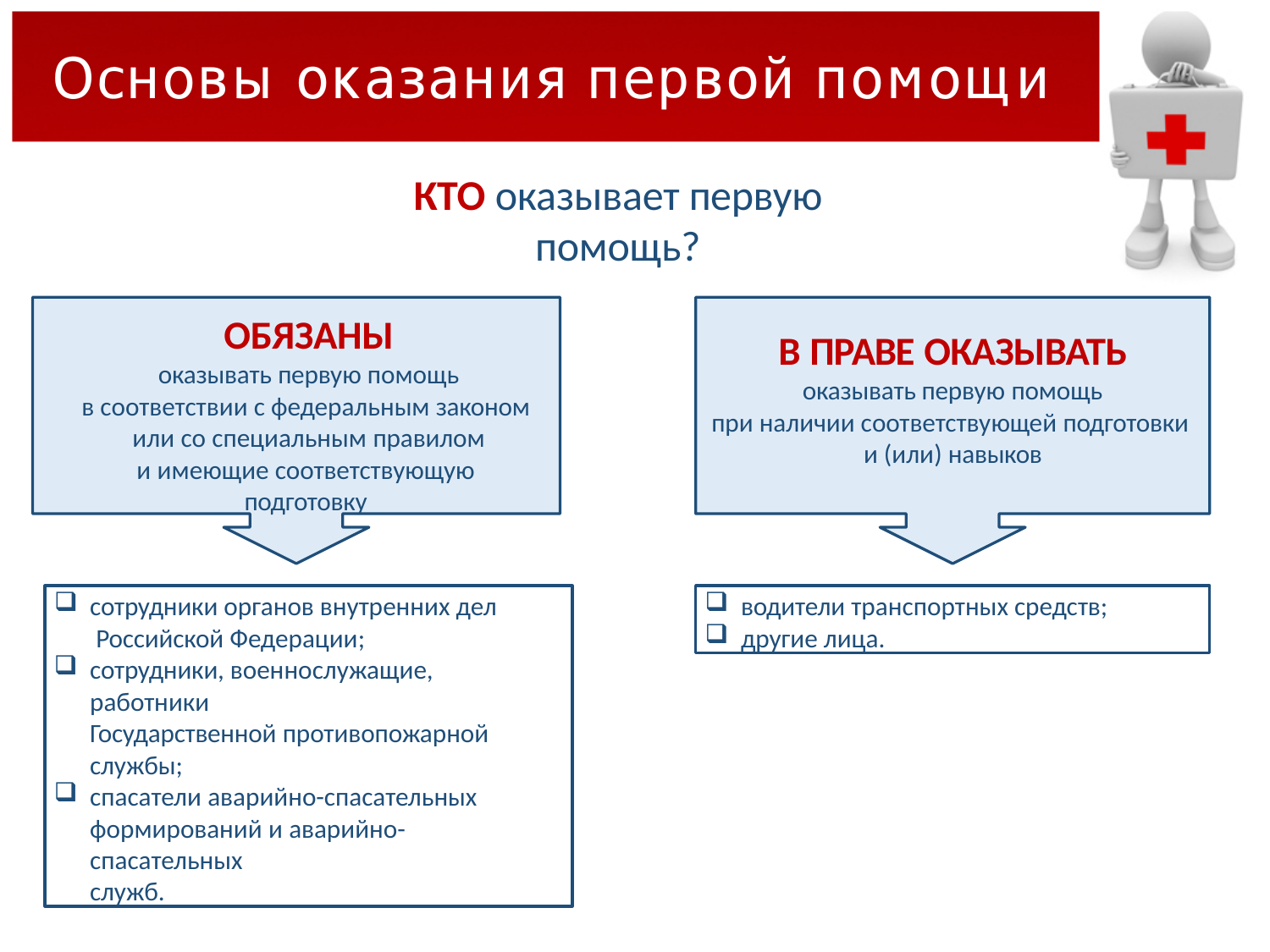

Основы оказания первой помощи
# КТО оказывает первую помощь?

ОБЯЗАНЫ
оказывать первую помощь
в соответствии с федеральным законом  или со специальным правилом
и имеющие соответствующую подготовку
В ПРАВЕ ОКАЗЫВАТЬ
оказывать первую помощь
при наличии соответствующей подготовки  и (или) навыков
сотрудники органов внутренних дел  Российской Федерации;
сотрудники, военнослужащие, работники
Государственной противопожарной
службы;
спасатели аварийно-спасательных
формирований и аварийно-спасательных
служб.
водители транспортных средств;
другие лица.